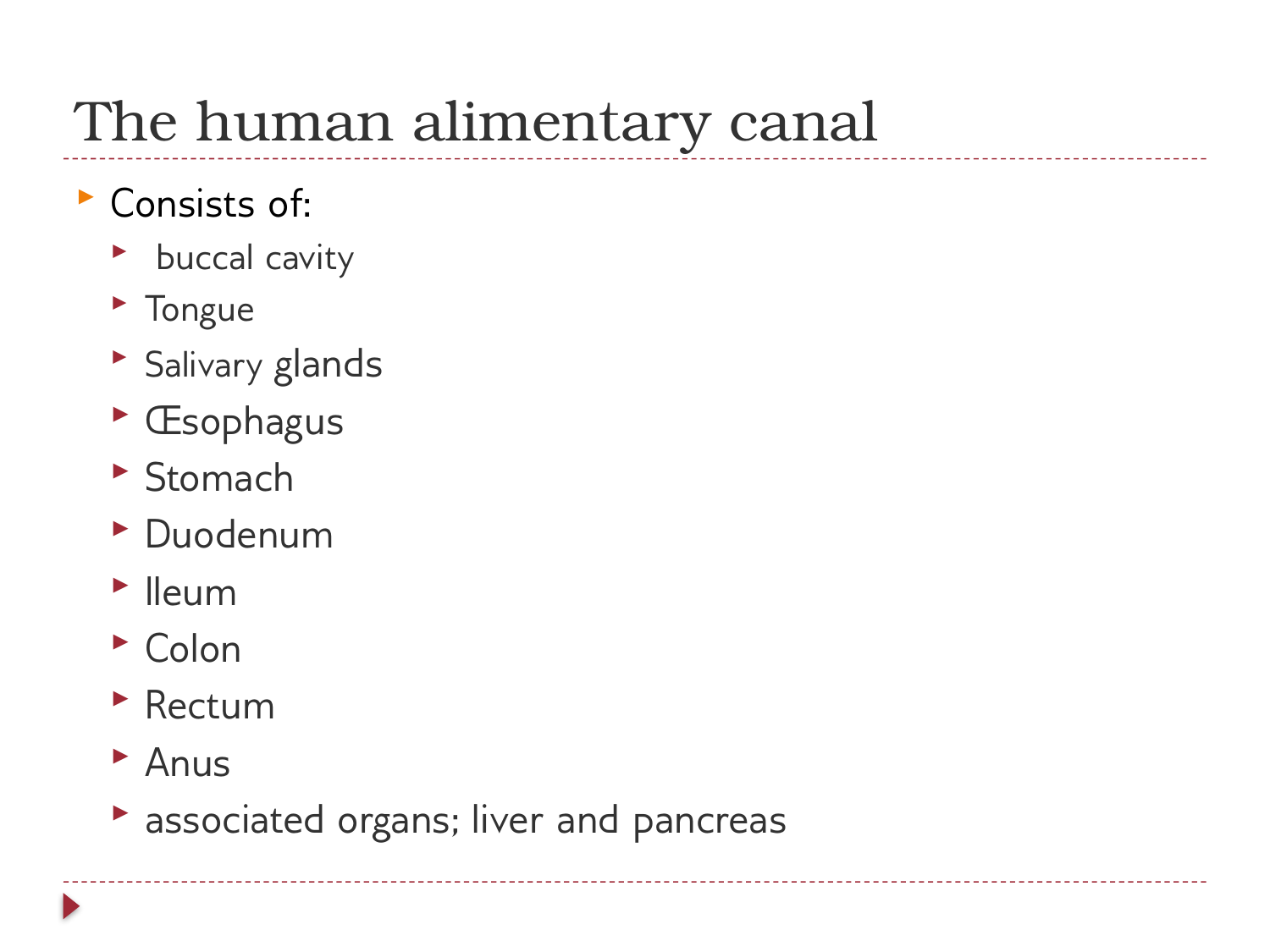

# The human alimentary canal
Consists of:
 buccal cavity
Tongue
Salivary glands
Oesophagus
Stomach
Duodenum
Ileum
Colon
Rectum
Anus
associated organs; liver and pancreas